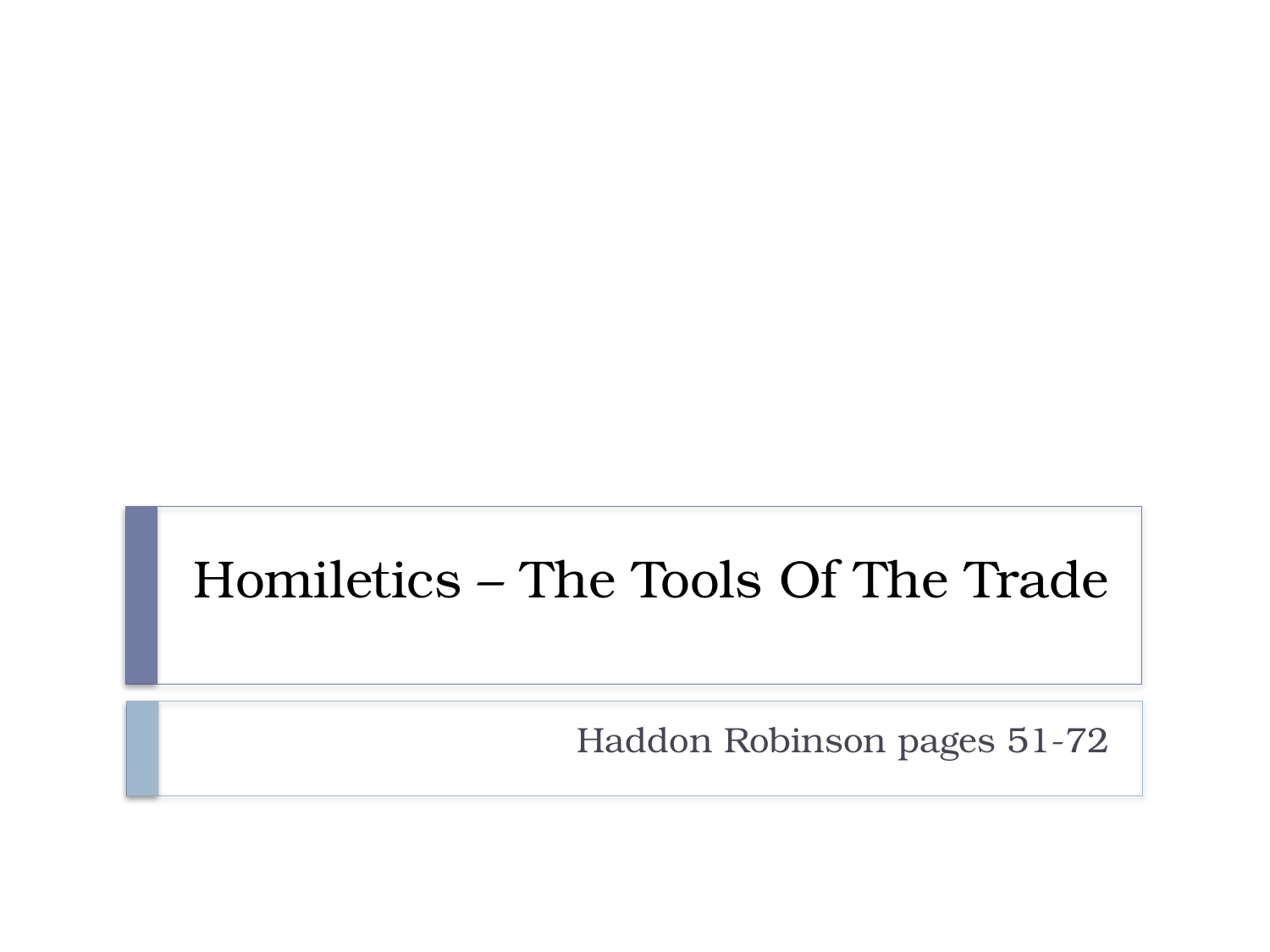

# Homiletics – The Tools Of The Trade
Haddon Robinson pages 51-72